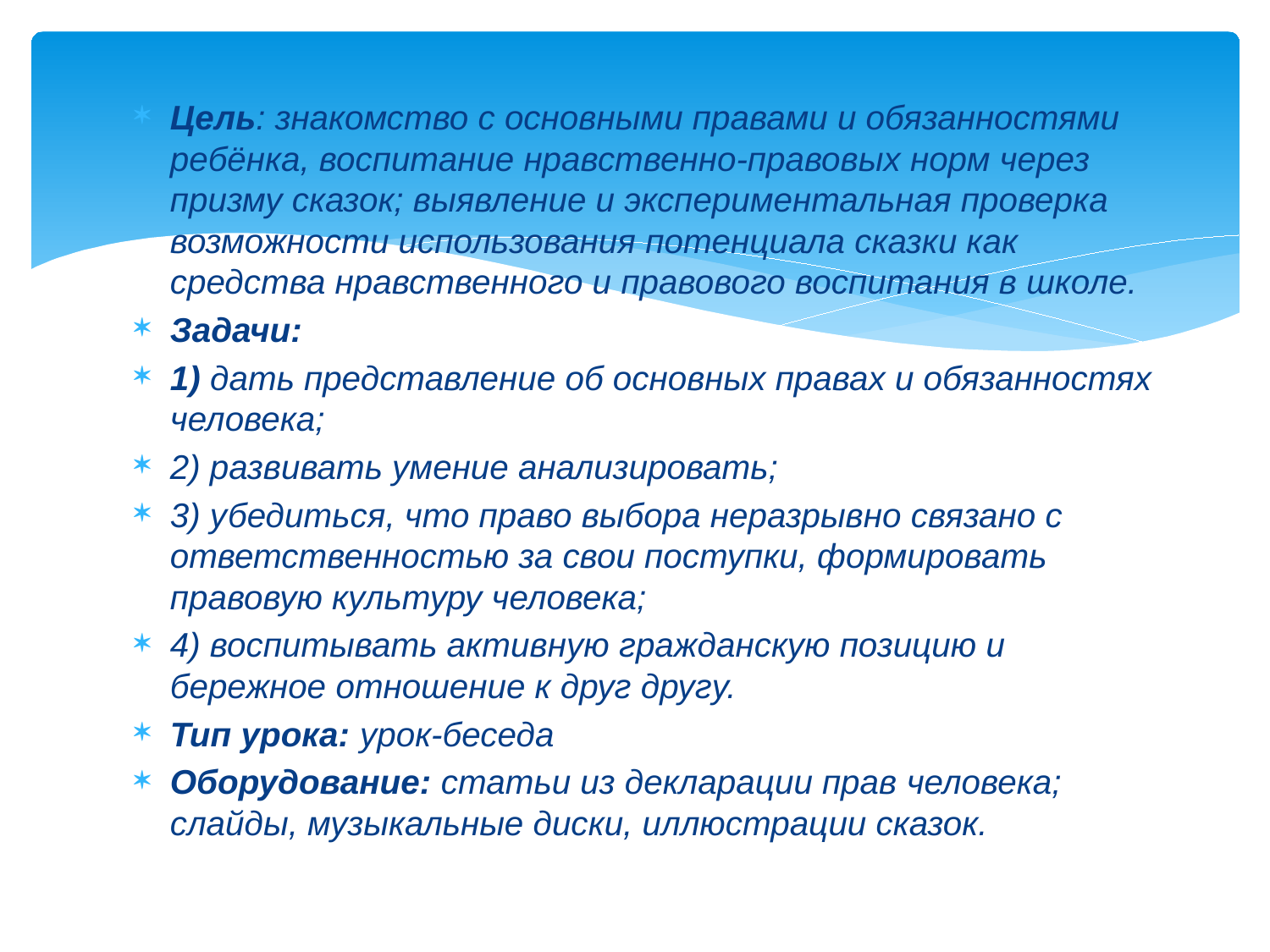

# . Тип урока: урок-беседа Оборудование: карточки с заданиями; статьи из декларации прав человека; слайды, музыкальные диски, иллюстрации сказок, рисунки детей.
Цель: знакомство с основными правами и обязанностями ребёнка, воспитание нравственно-правовых норм через призму сказок; выявление и экспериментальная проверка возможности использования потенциала сказки как средства нравственного и правового воспитания в школе.
Задачи:
1) дать представление об основных правах и обязанностях человека;
2) развивать умение анализировать;
3) убедиться, что право выбора неразрывно связано с ответственностью за свои поступки, формировать правовую культуру человека;
4) воспитывать активную гражданскую позицию и бережное отношение к друг другу.
Тип урока: урок-беседа
Оборудование: статьи из декларации прав человека; слайды, музыкальные диски, иллюстрации сказок.